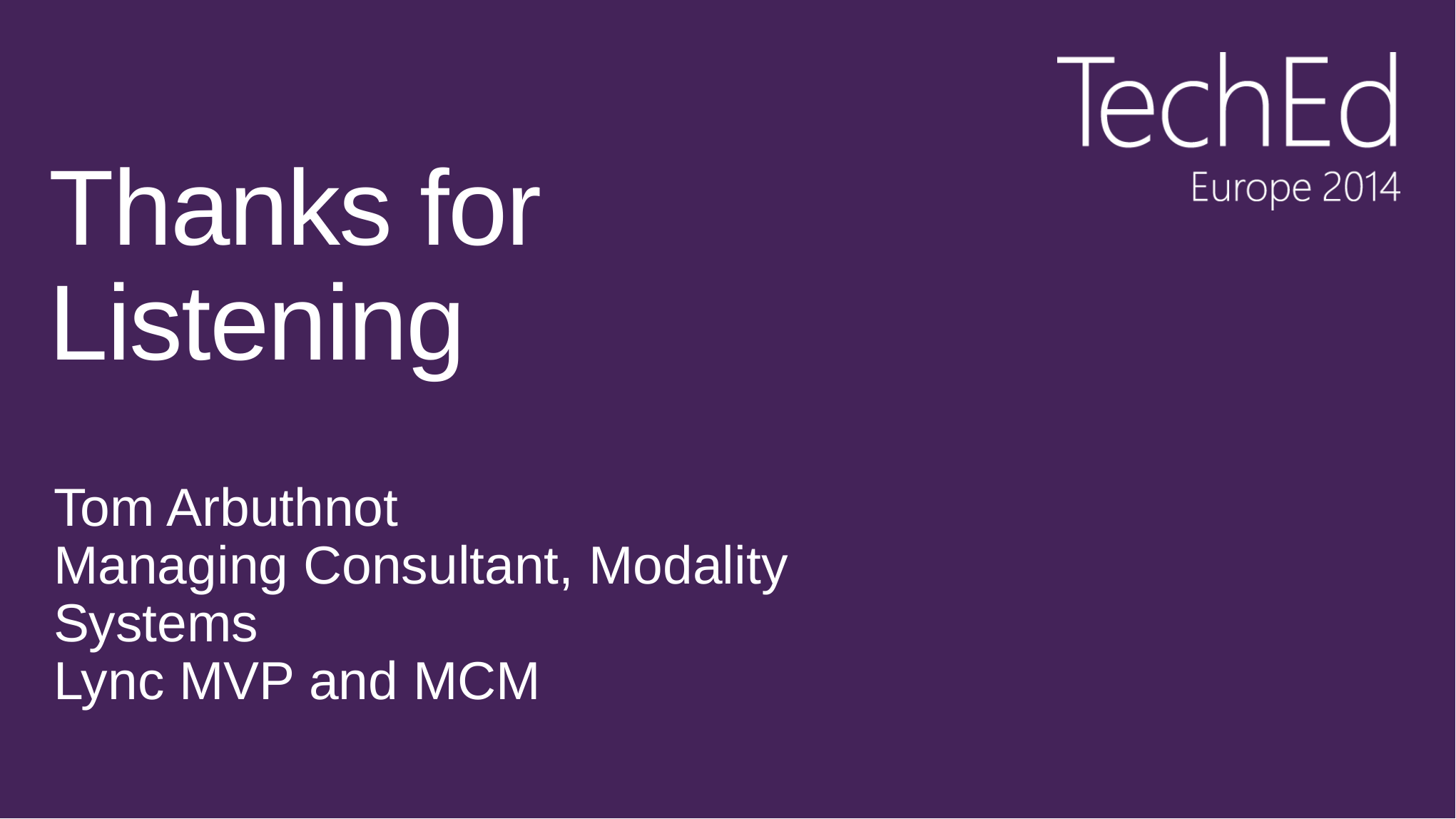

# Thanks for Listening
Tom Arbuthnot
Managing Consultant, Modality Systems
Lync MVP and MCM